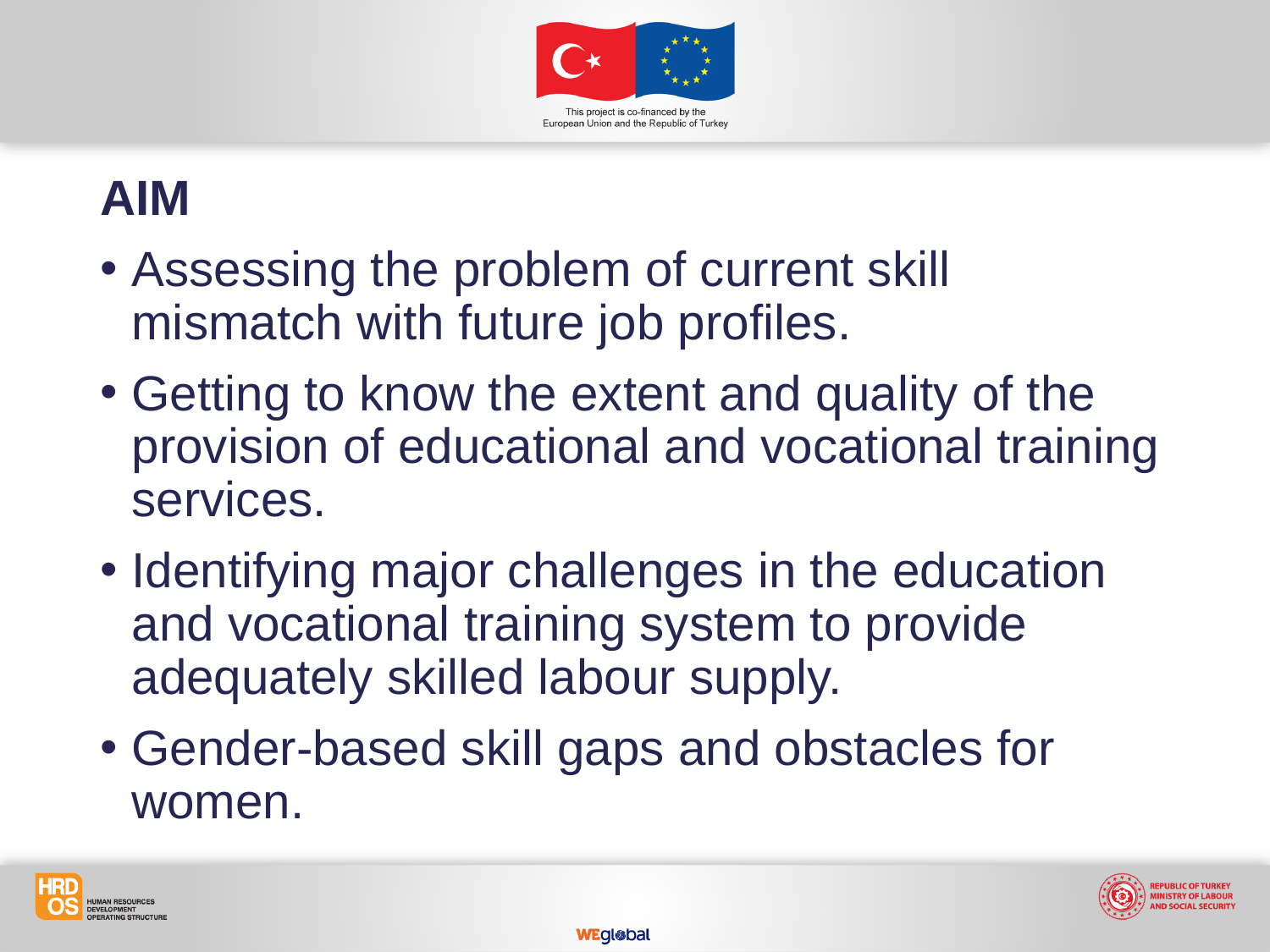

AIM
Assessing the problem of current skill mismatch with future job profiles.
Getting to know the extent and quality of the provision of educational and vocational training services.
Identifying major challenges in the education and vocational training system to provide adequately skilled labour supply.
Gender-based skill gaps and obstacles for women.